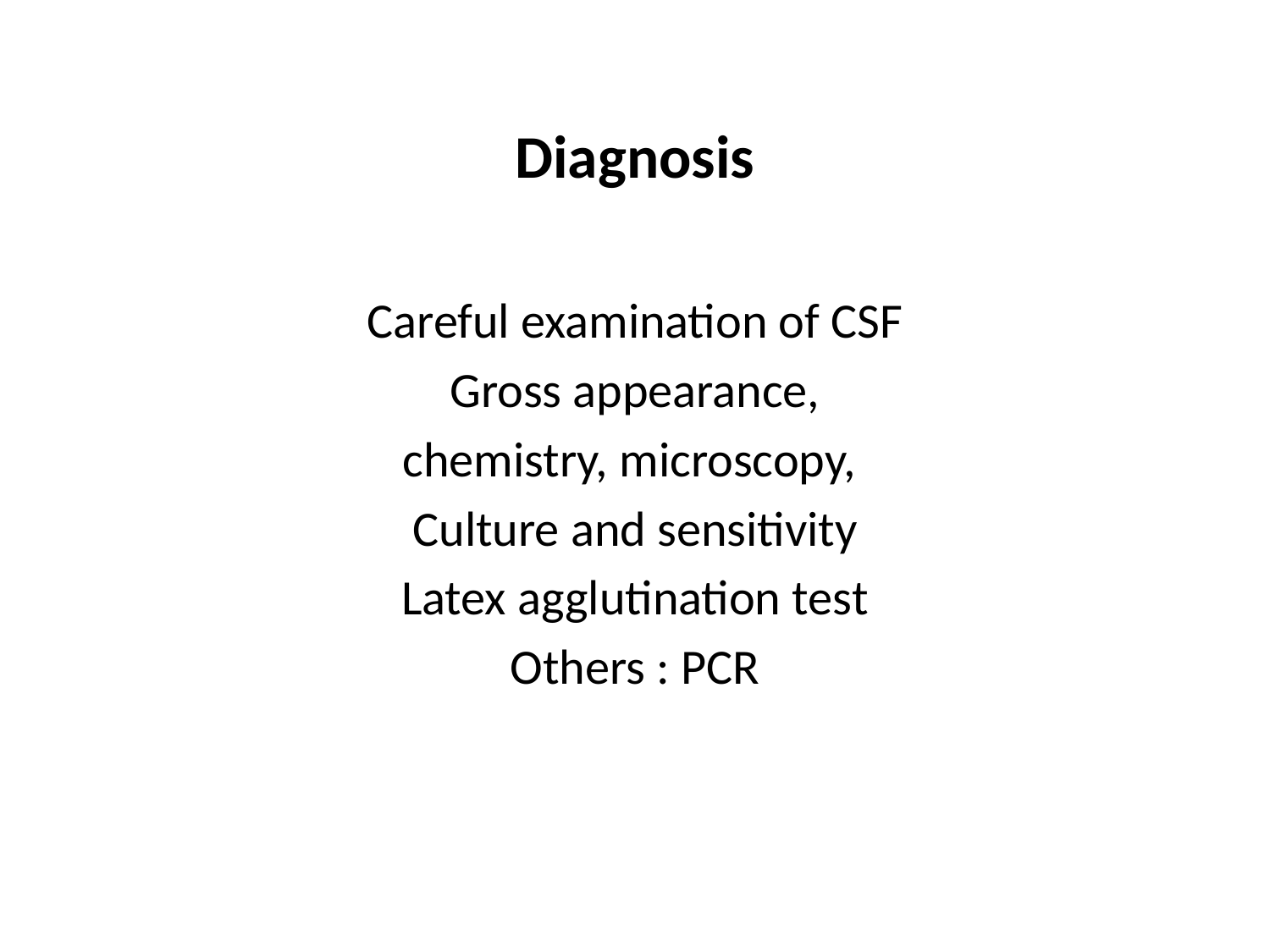

# Diagnosis

Careful examination of CSF
 Gross appearance,
chemistry, microscopy,
Culture and sensitivity
Latex agglutination test
Others : PCR